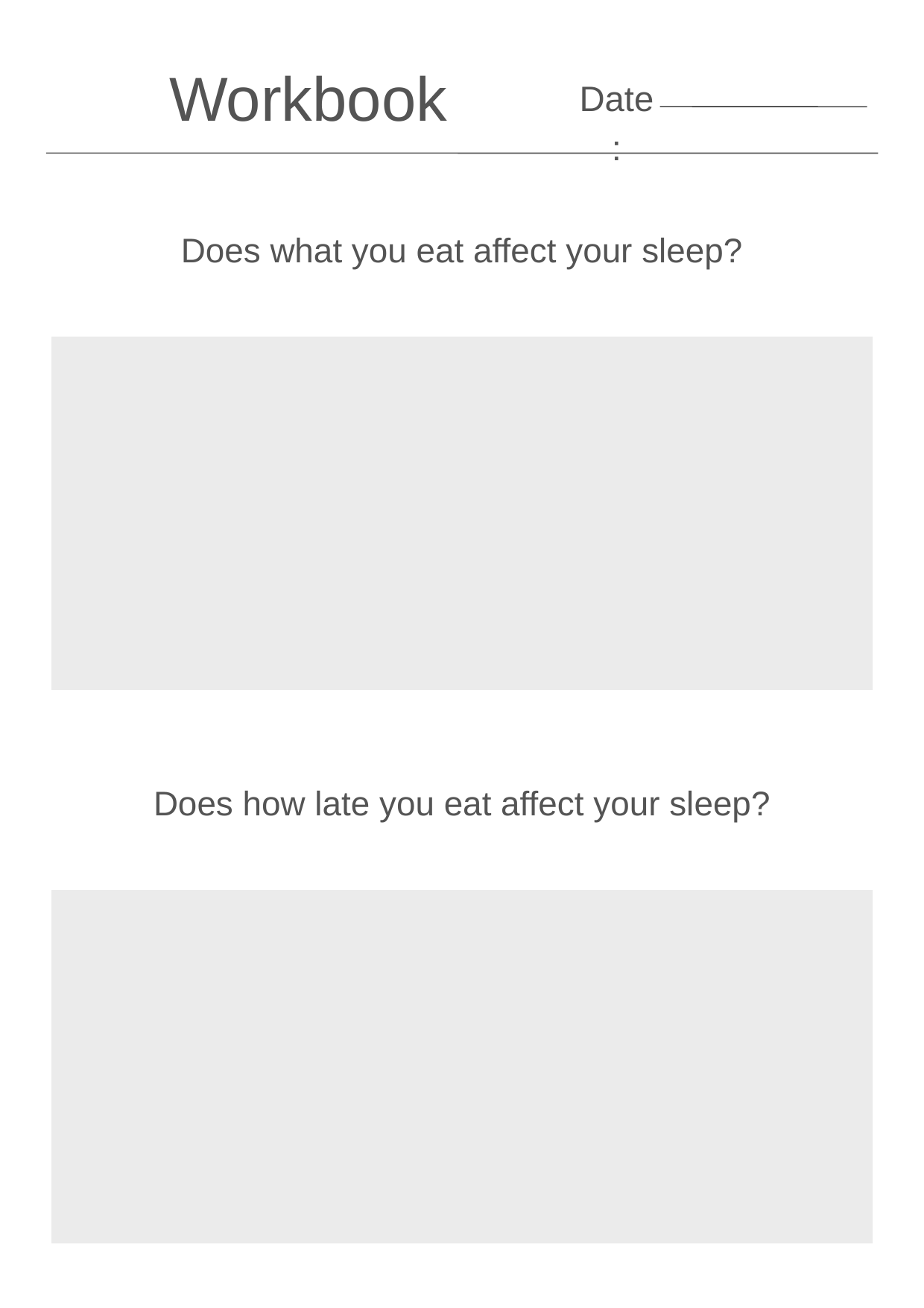

Workbook
Date:

Does what you eat affect your sleep?

Does how late you eat affect your sleep?